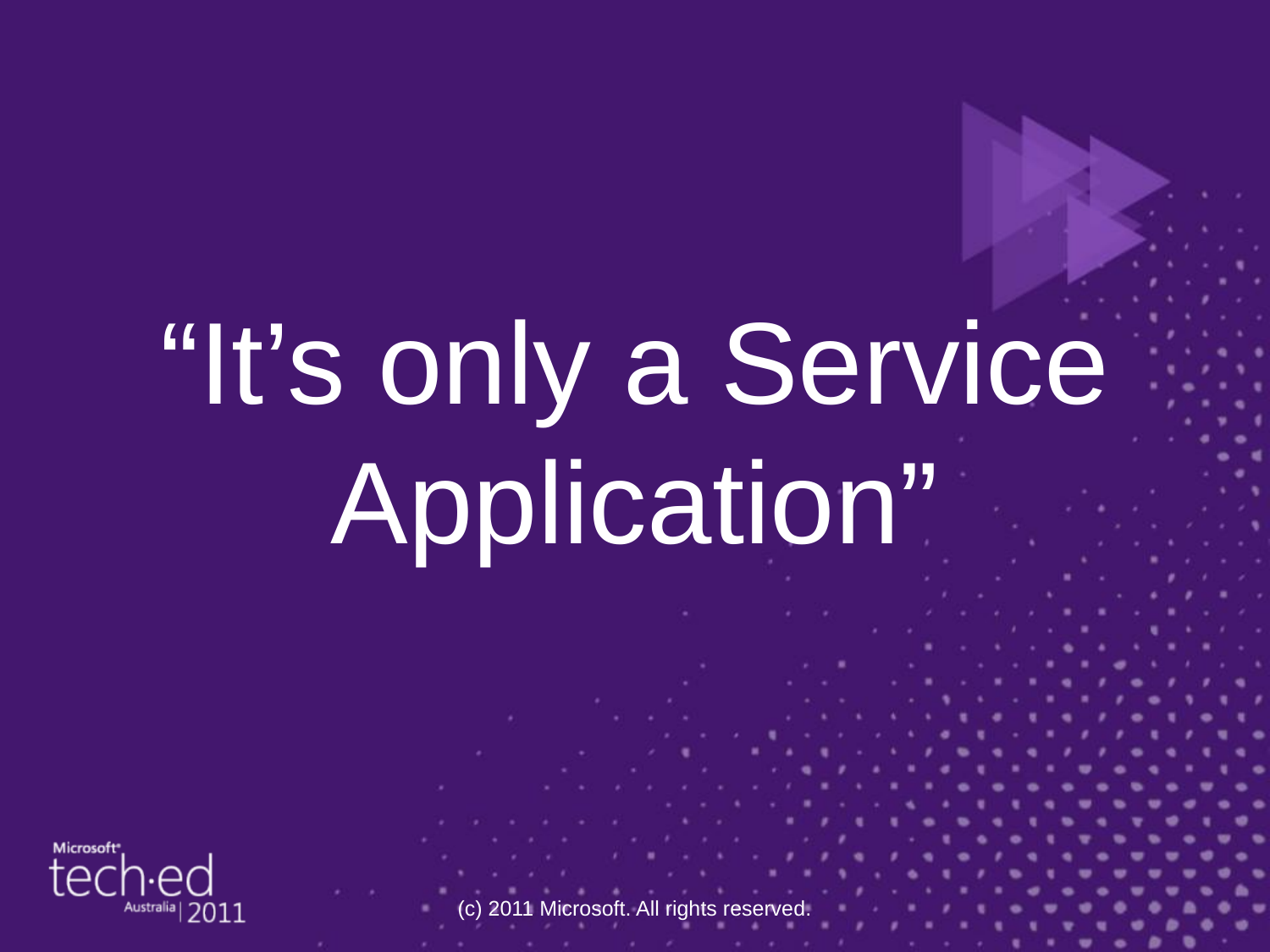

“It’s only a Service Application”
(c) 2011 Microsoft. All rights reserved.